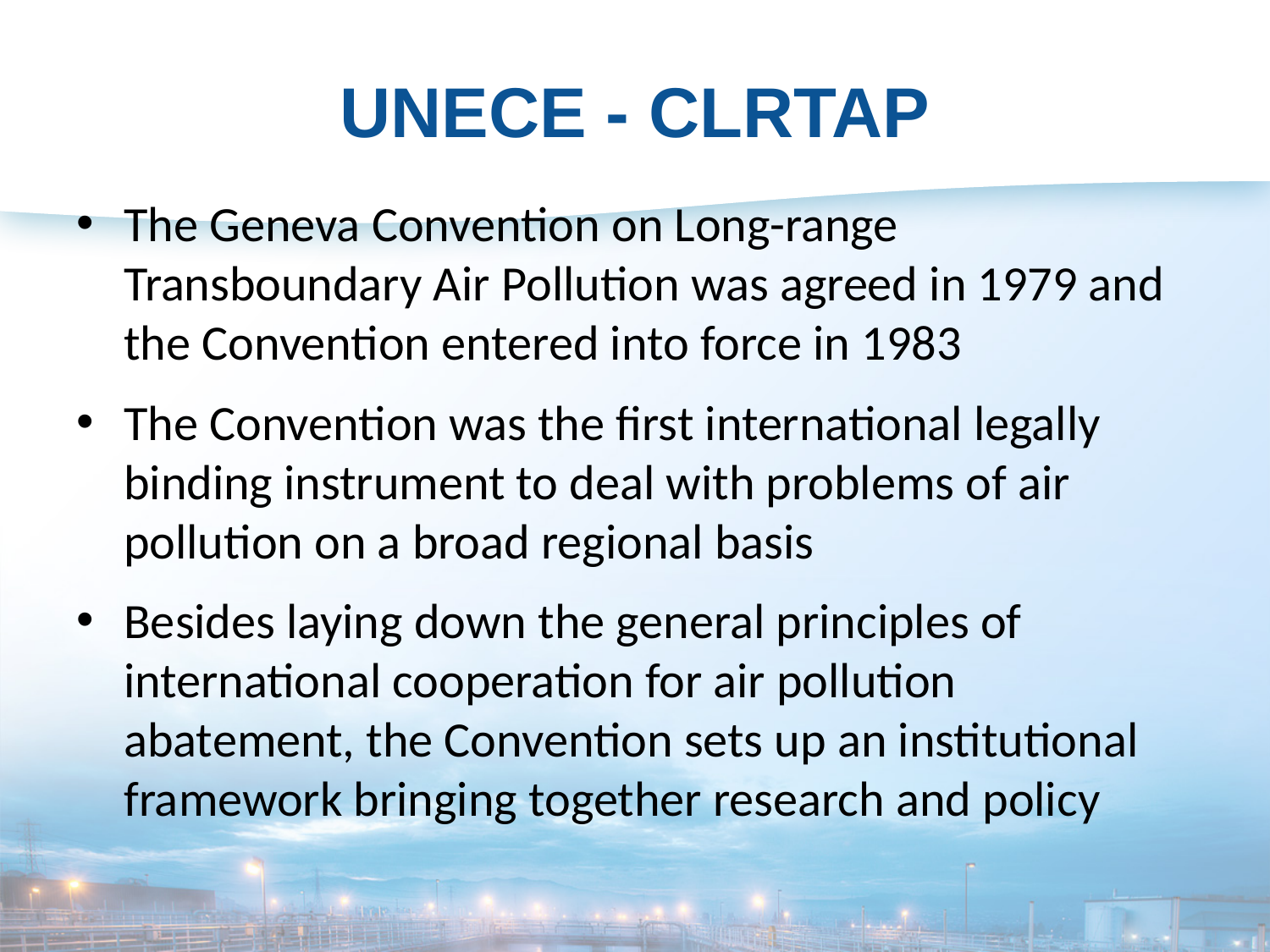

# UNECE - CLRTAP
The Geneva Convention on Long-range Transboundary Air Pollution was agreed in 1979 and the Convention entered into force in 1983
The Convention was the first international legally binding instrument to deal with problems of air pollution on a broad regional basis
Besides laying down the general principles of international cooperation for air pollution abatement, the Convention sets up an institutional framework bringing together research and policy